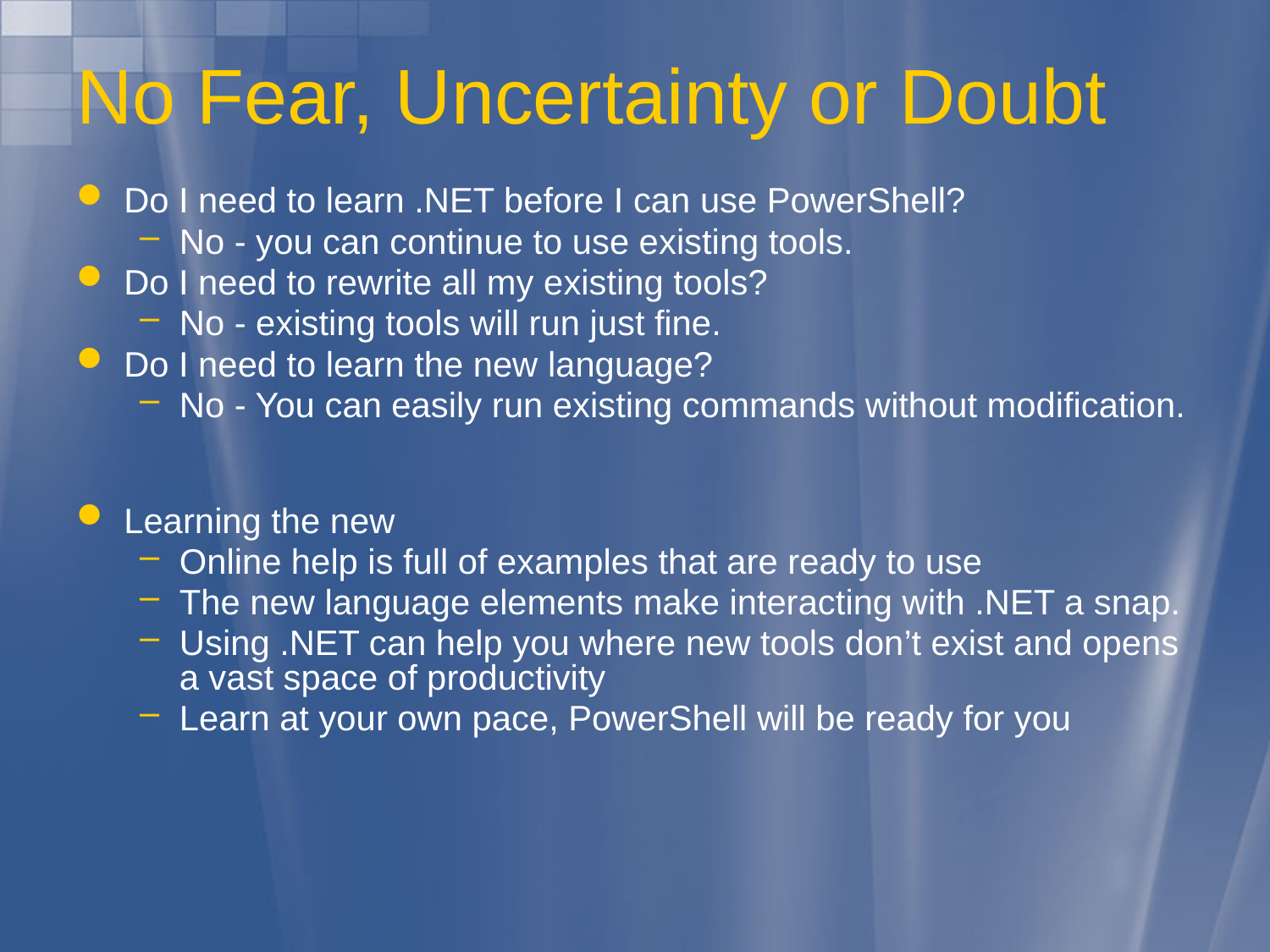

# No Fear, Uncertainty or Doubt
Do I need to learn .NET before I can use PowerShell?
No - you can continue to use existing tools.
Do I need to rewrite all my existing tools?
No - existing tools will run just fine.
Do I need to learn the new language?
No - You can easily run existing commands without modification.

Learning the new
Online help is full of examples that are ready to use
The new language elements make interacting with .NET a snap.
Using .NET can help you where new tools don’t exist and opens a vast space of productivity
Learn at your own pace, PowerShell will be ready for you